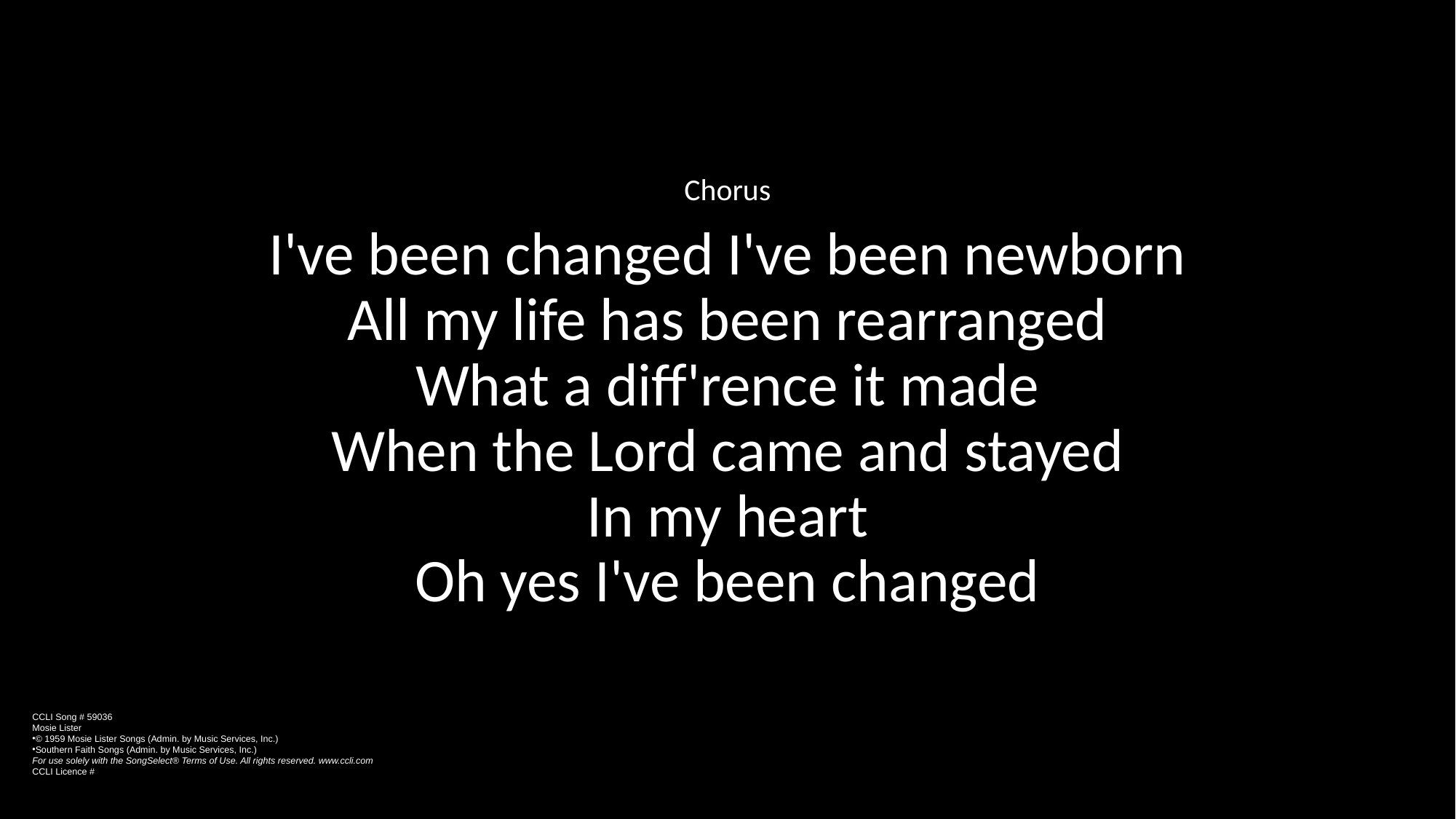

Chorus
I've been changed I've been newborn
All my life has been rearranged
What a diff'rence it made
When the Lord came and stayed
In my heart
Oh yes I've been changed
CCLI Song # 59036
Mosie Lister
© 1959 Mosie Lister Songs (Admin. by Music Services, Inc.)
Southern Faith Songs (Admin. by Music Services, Inc.)
For use solely with the SongSelect® Terms of Use. All rights reserved. www.ccli.com
CCLI Licence #